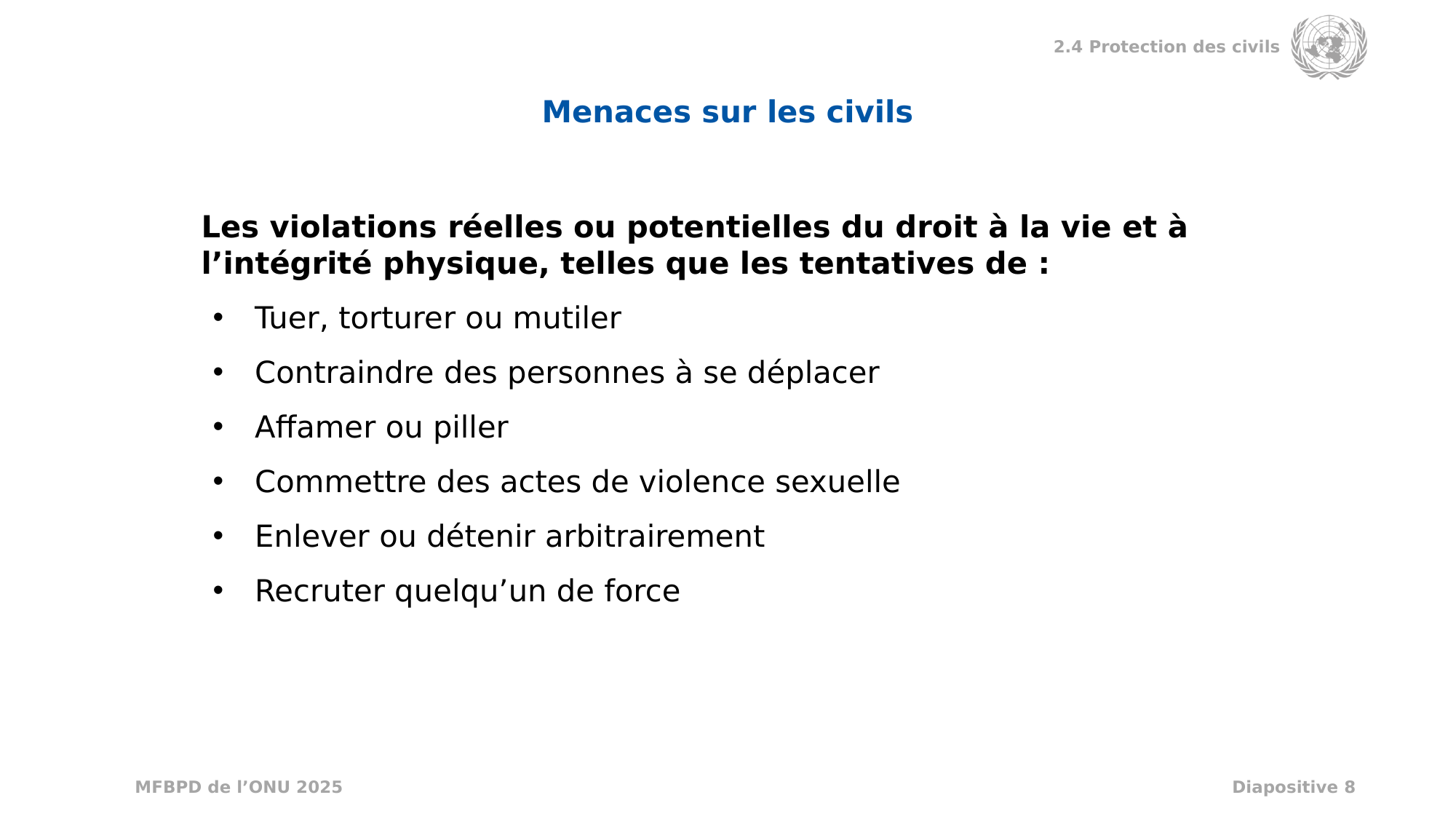

Menaces sur les civils
Les violations réelles ou potentielles du droit à la vie et à l’intégrité physique, telles que les tentatives de :
Tuer, torturer ou mutiler
Contraindre des personnes à se déplacer
Affamer ou piller
Commettre des actes de violence sexuelle
Enlever ou détenir arbitrairement
Recruter quelqu’un de force